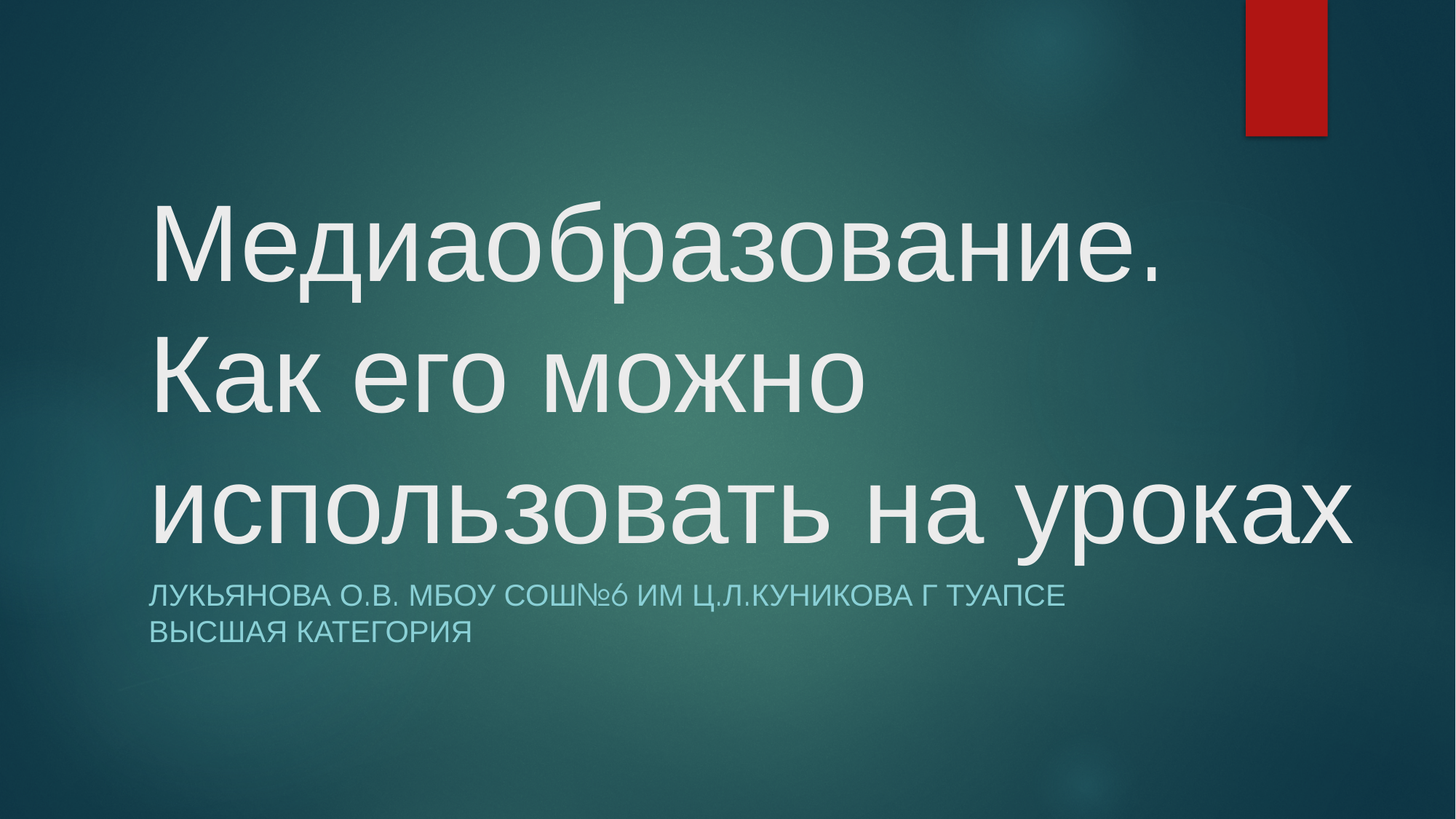

# Медиаобразование. Как его можно использовать на уроках
Лукьянова О.В. МБОУ СОШ№6 им Ц.Л.куникова г Туапсе Высшая категория